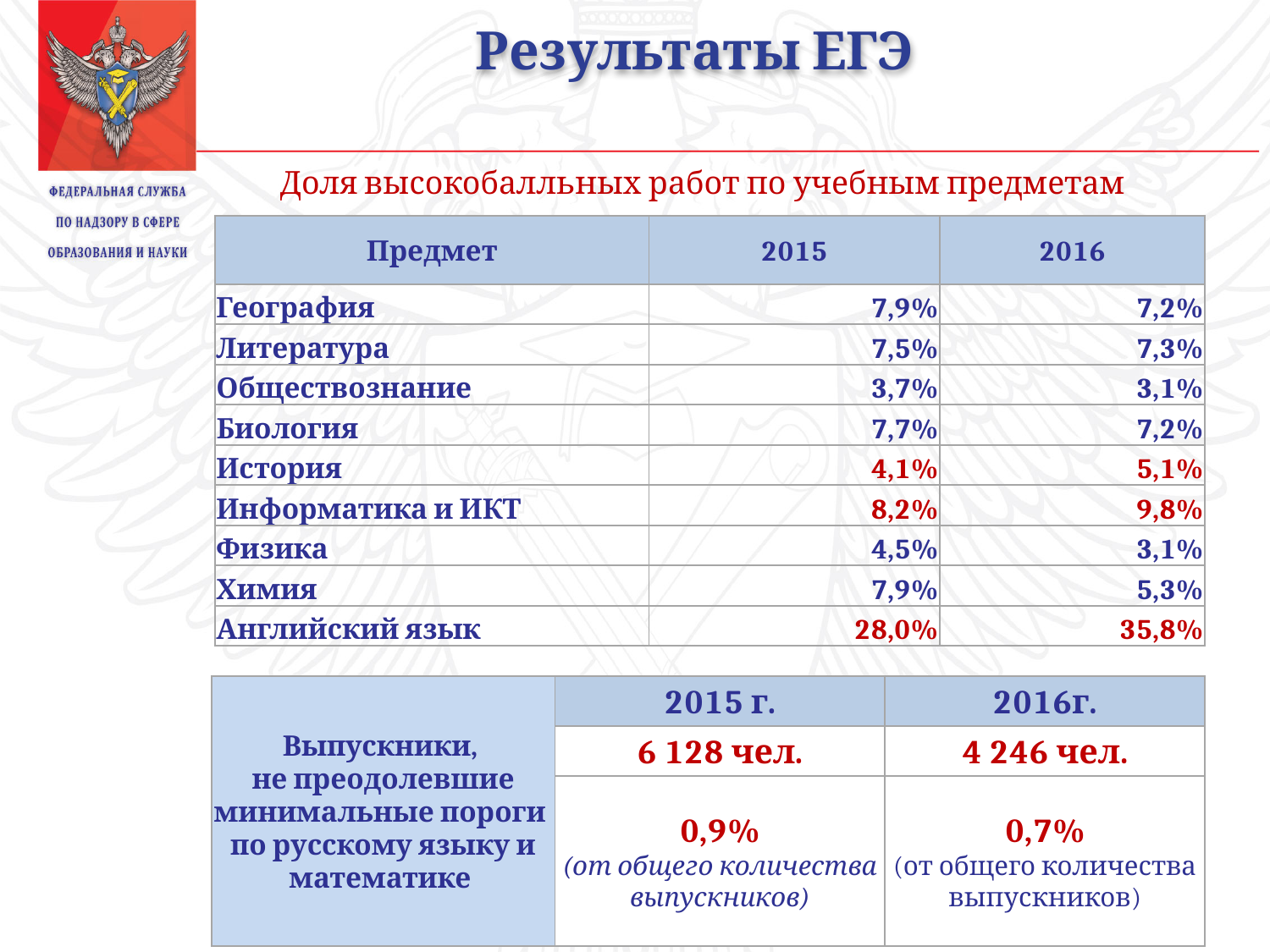

Результаты ЕГЭ
Доля высокобалльных работ по учебным предметам
| Предмет | 2015 | 2016 |
| --- | --- | --- |
| География | 7,9% | 7,2% |
| Литература | 7,5% | 7,3% |
| Обществознание | 3,7% | 3,1% |
| Биология | 7,7% | 7,2% |
| История | 4,1% | 5,1% |
| Информатика и ИКТ | 8,2% | 9,8% |
| Физика | 4,5% | 3,1% |
| Химия | 7,9% | 5,3% |
| Английский язык | 28,0% | 35,8% |
| Выпускники, не преодолевшие минимальные пороги по русскому языку и математике | 2015 г. | 2016г. |
| --- | --- | --- |
|  | 6 128 чел. | 4 246 чел. |
|  | 0,9% (от общего количества выпускников) | 0,7% (от общего количества выпускников) |